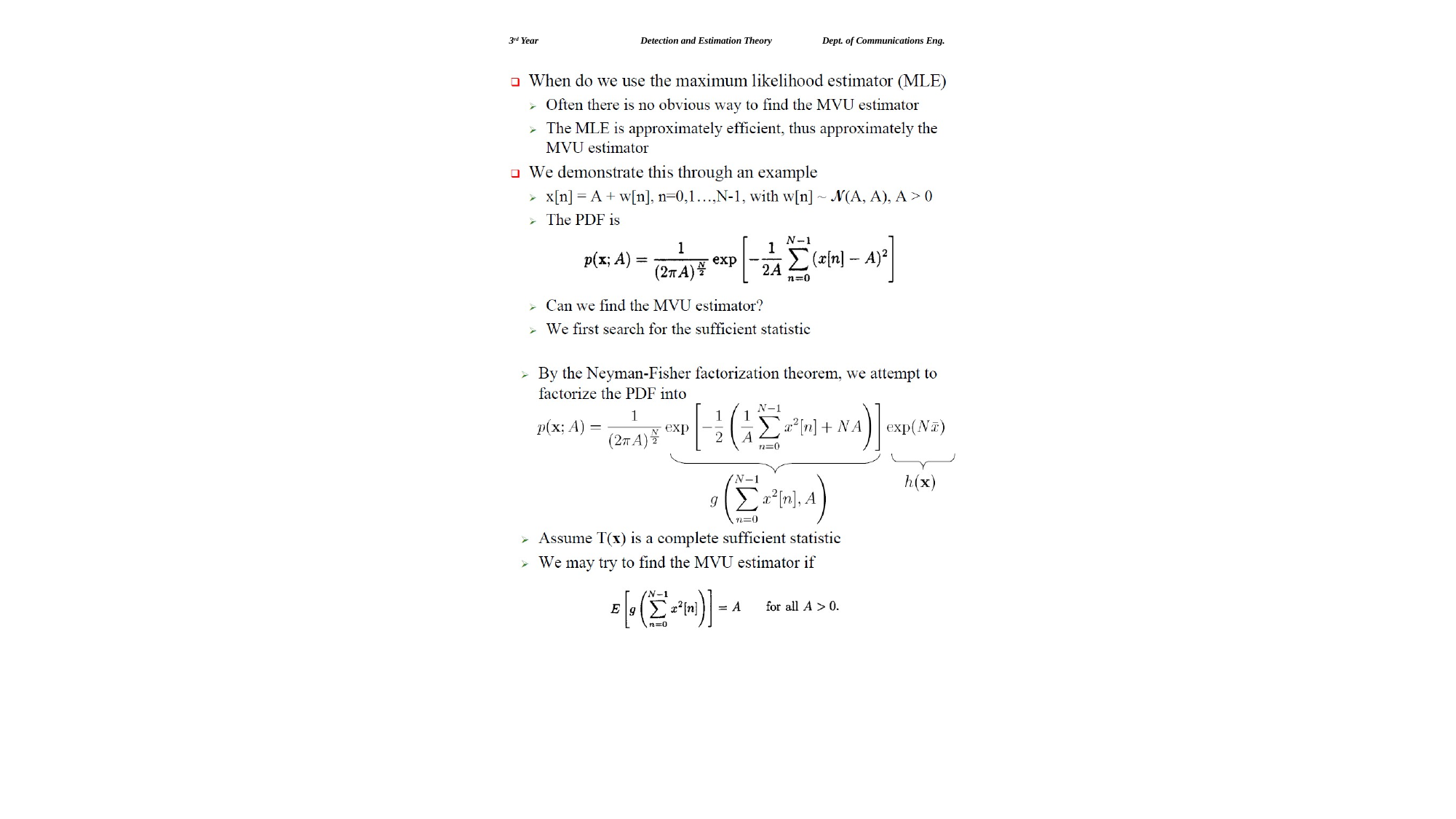

Page | 26
3rd Year
Detection and Estimation Theory
Dept. of Communications Eng.